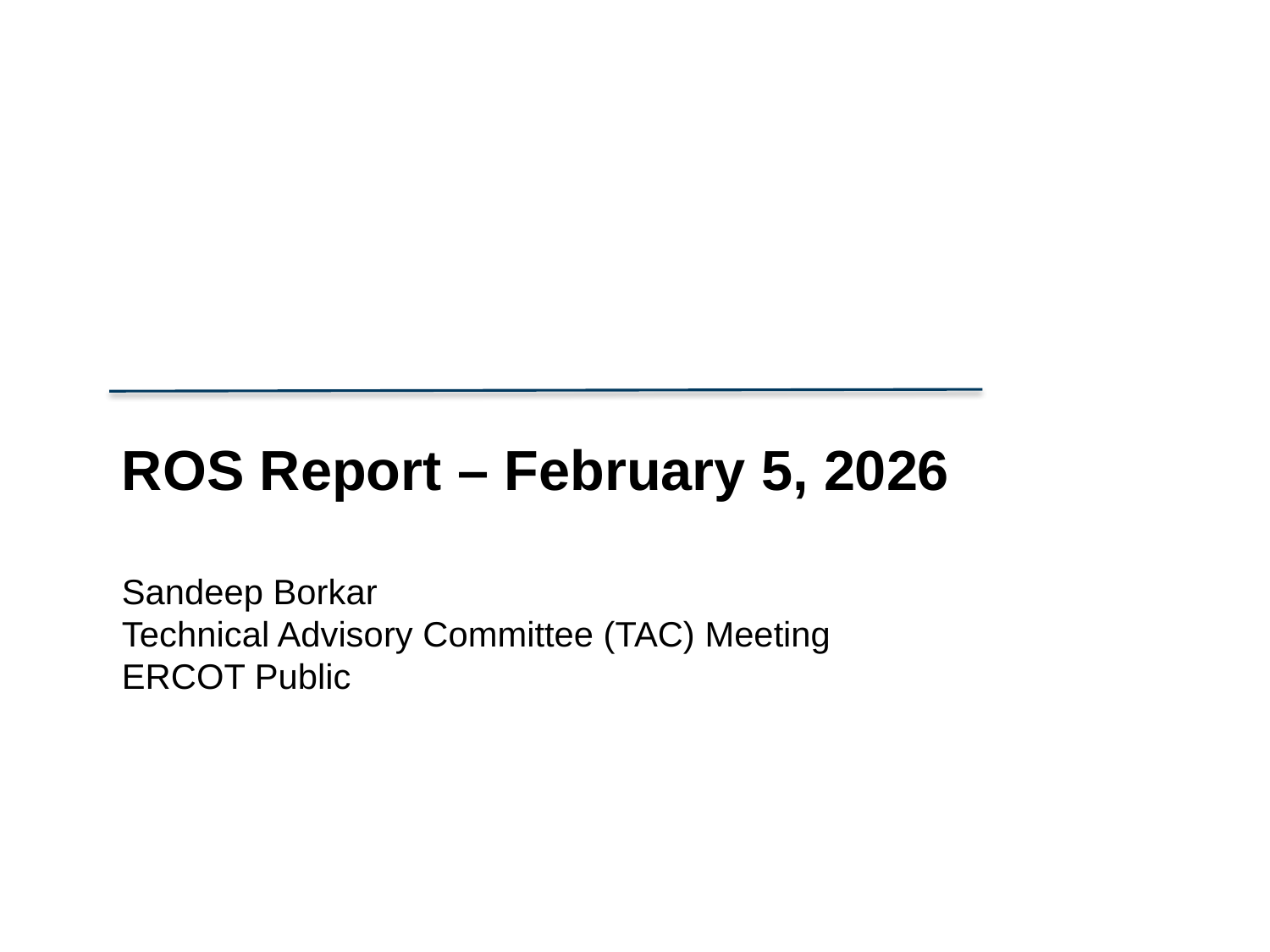

ROS Report – February 5, 2026

Sandeep Borkar
Technical Advisory Committee (TAC) Meeting
ERCOT Public